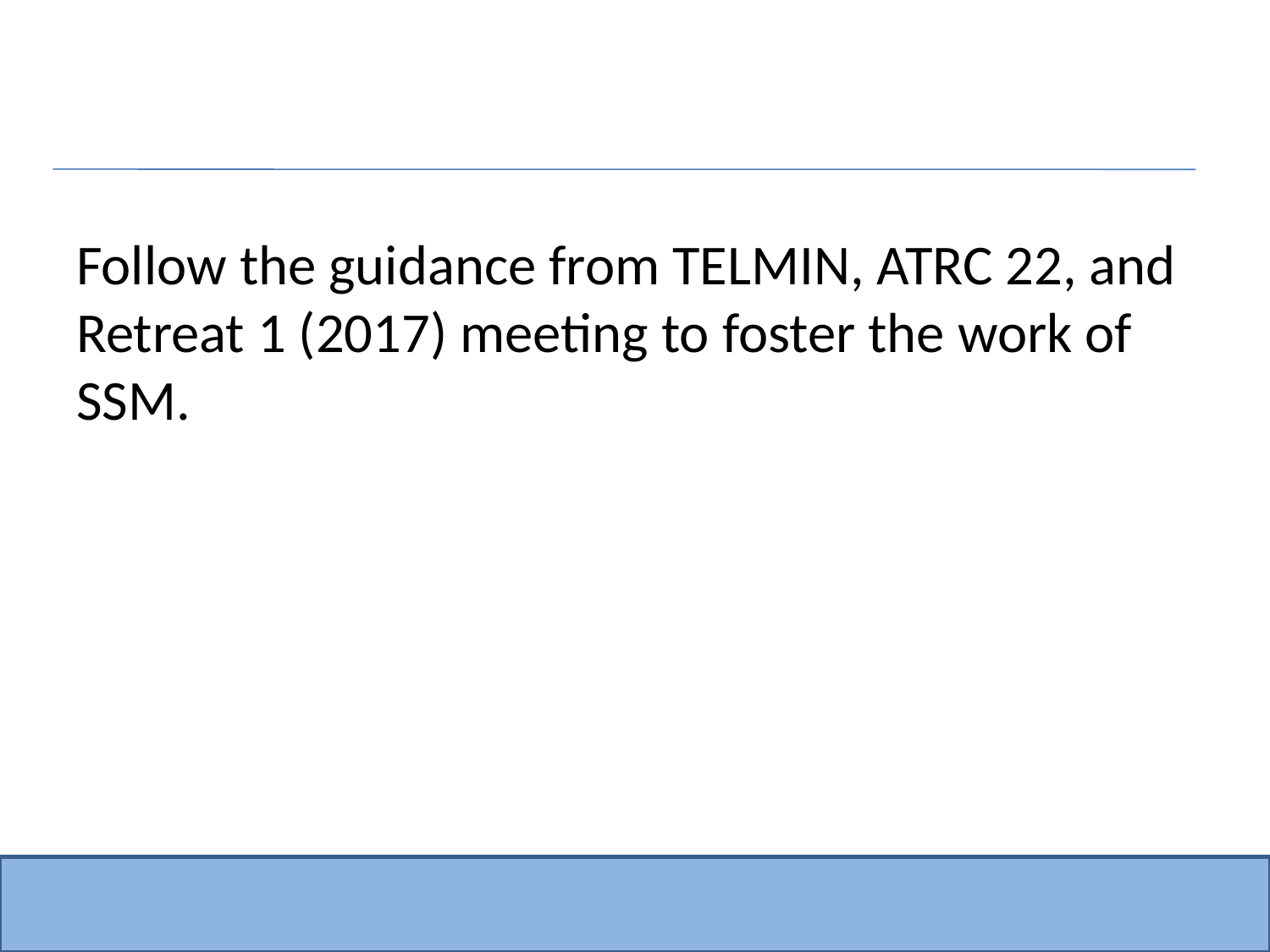

#
Follow the guidance from TELMIN, ATRC 22, and Retreat 1 (2017) meeting to foster the work of SSM.